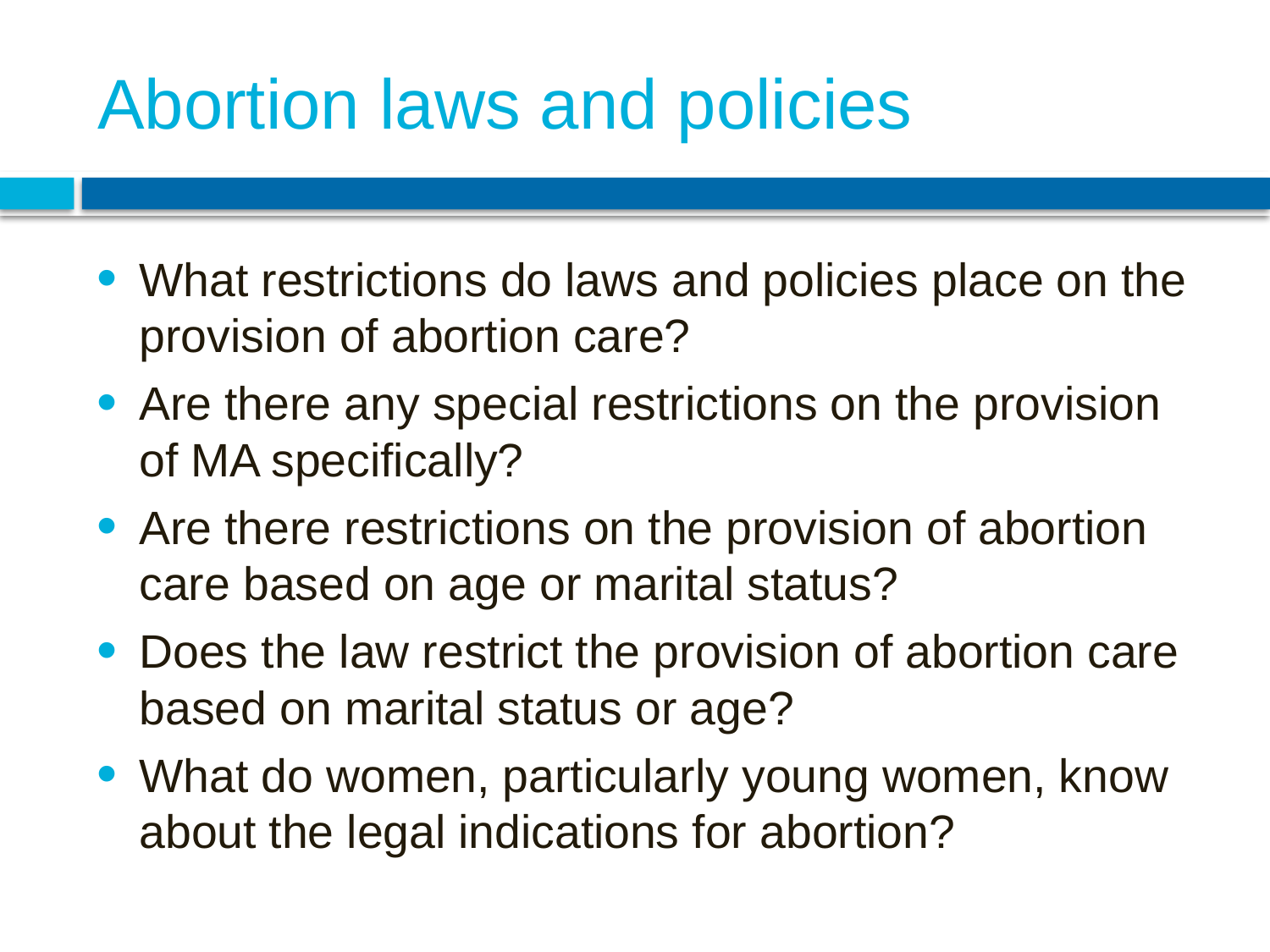

# Abortion laws and policies
What restrictions do laws and policies place on the provision of abortion care?
Are there any special restrictions on the provision of MA specifically?
Are there restrictions on the provision of abortion care based on age or marital status?
Does the law restrict the provision of abortion care based on marital status or age?
What do women, particularly young women, know about the legal indications for abortion?